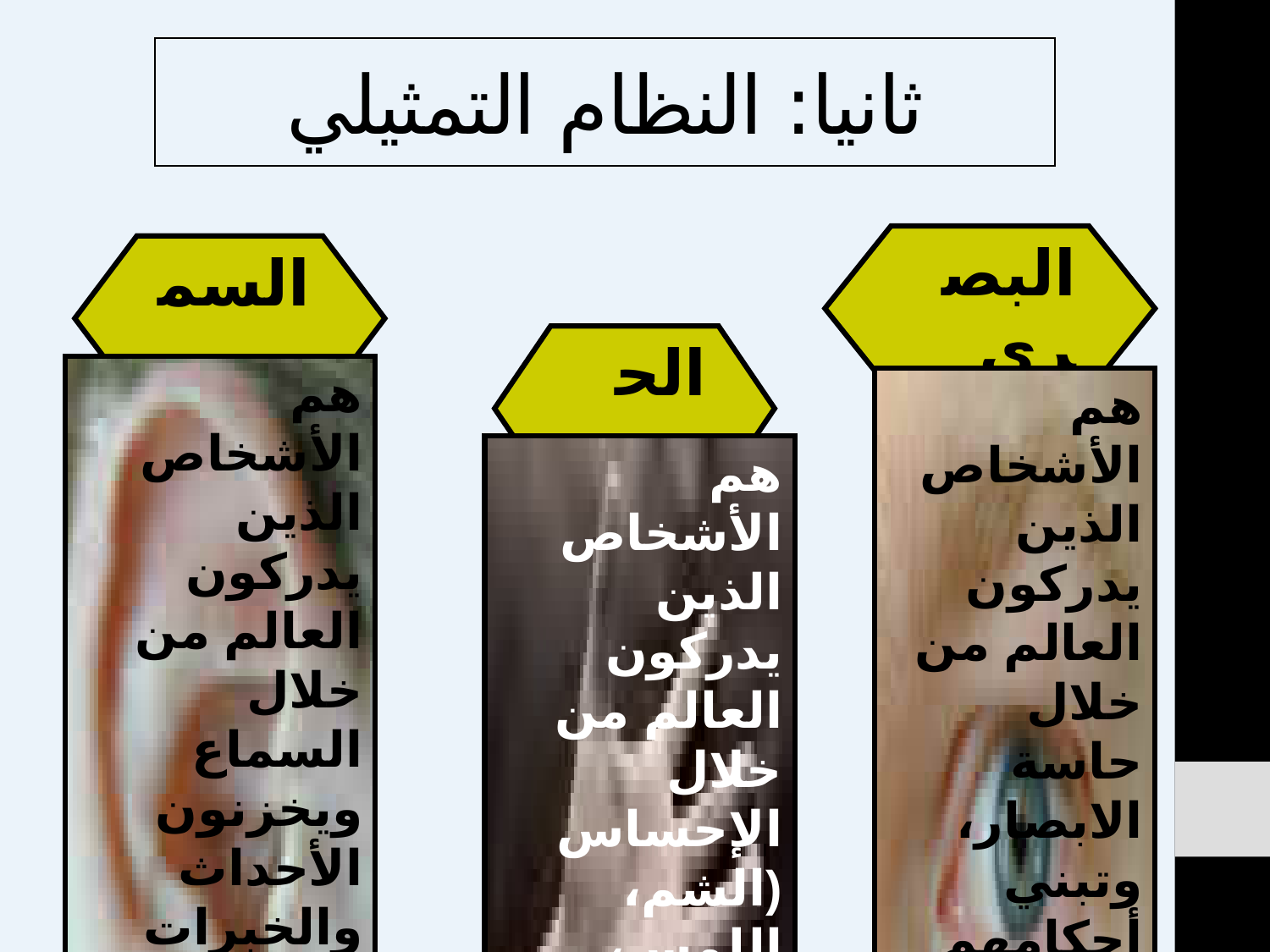

# ثانيا: النظام التمثيلي
البصري
السمعي
الحسي
هم الأشخاص الذين يدركون العالم من خلال السماع ويخزنون الأحداث والخبرات من خلال الأصوات المسموعة
هم الأشخاص الذين يدركون العالم من خلال حاسة الابصار، وتبني أحكامهم ورؤاهم للأمور من نافذة البصر
هم الأشخاص الذين يدركون العالم من خلال الإحساس (الشم، اللمس، الذوق) ويحكمون على الأمو رمن إحساسهم